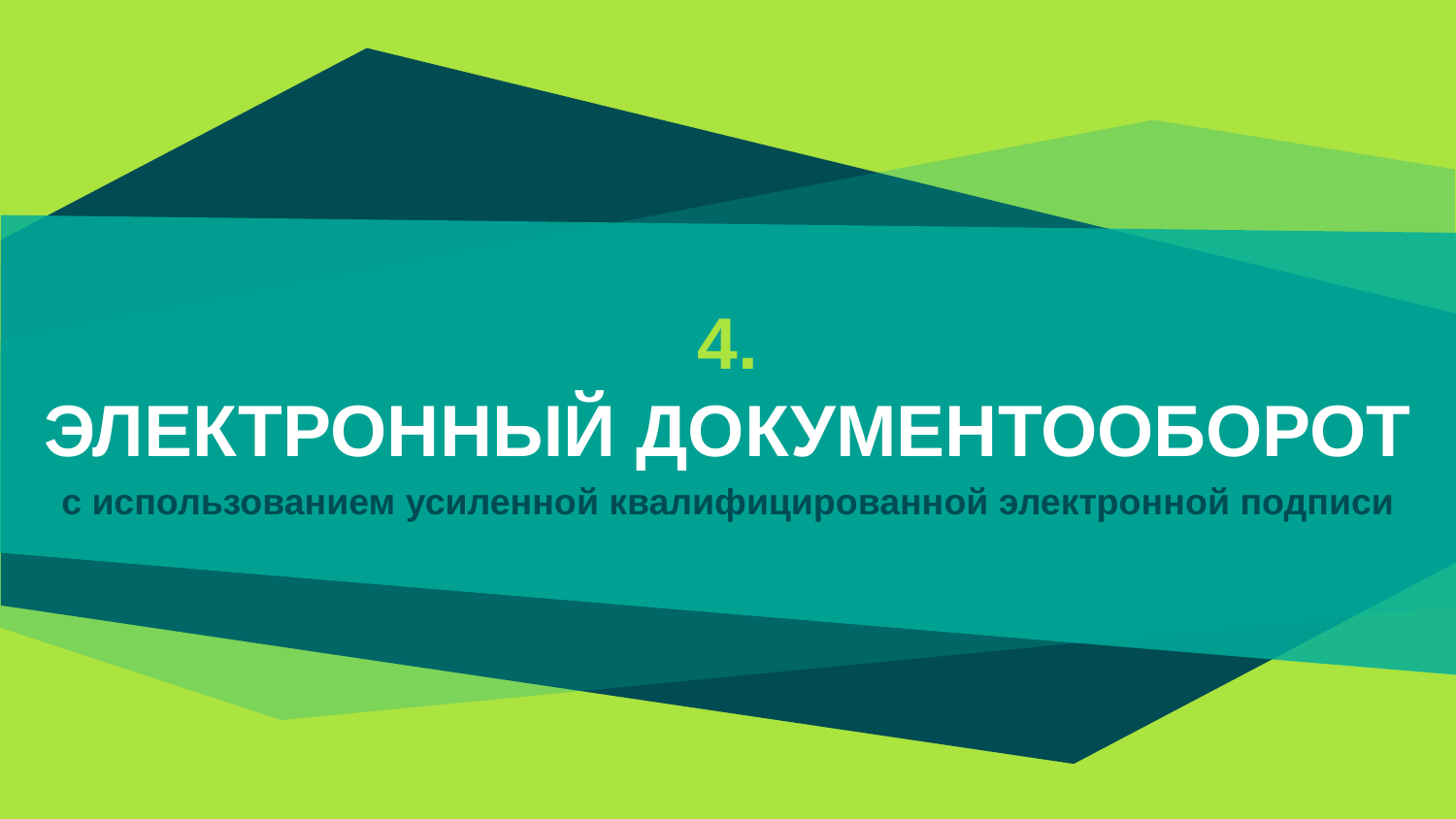

# 4.
ЭЛЕКТРОННЫЙ ДОКУМЕНТООБОРОТ
с использованием усиленной квалифицированной электронной подписи
30